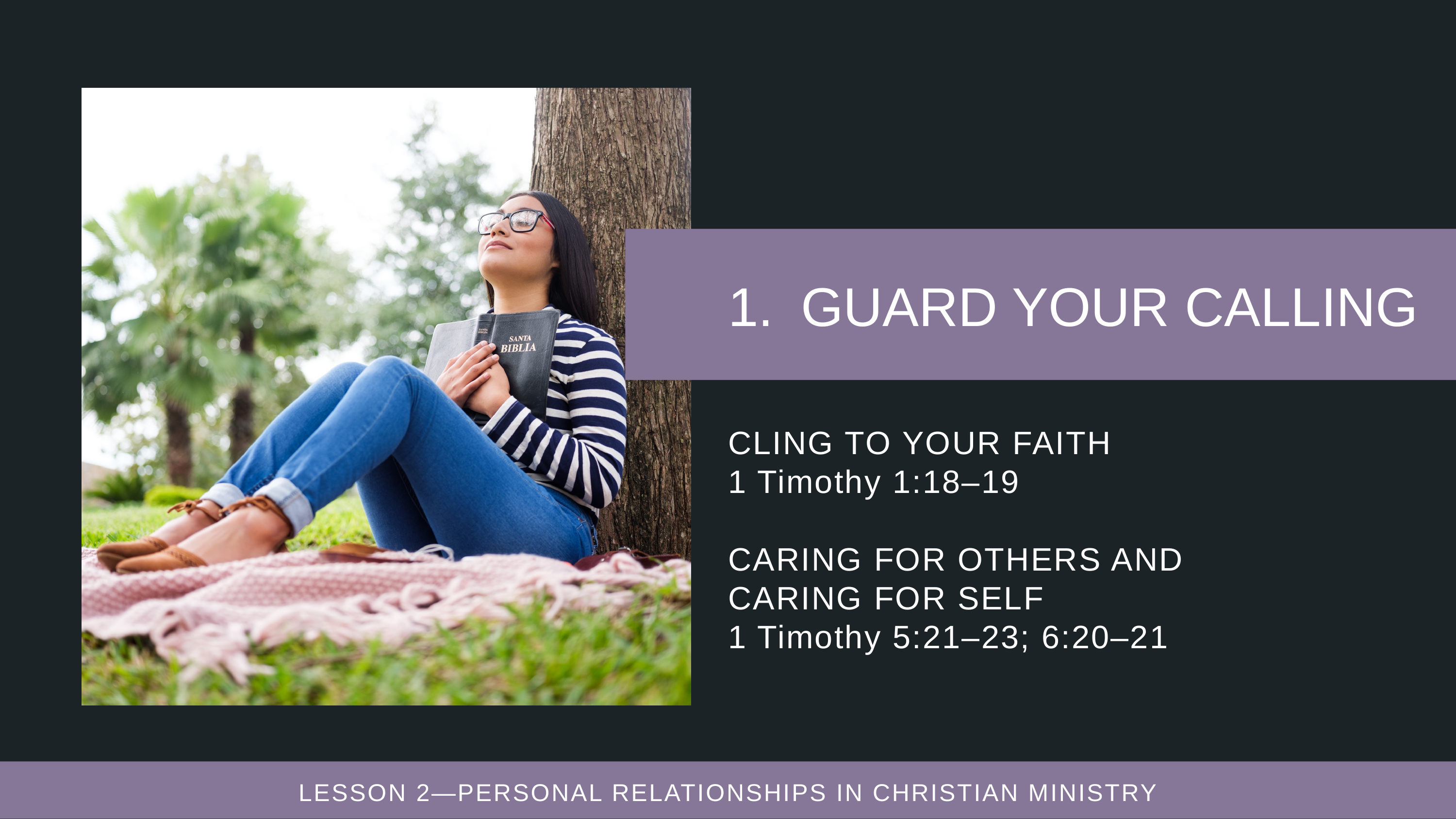

CLING TO YOUR FAITH
1 Timothy 1:18–19
CARING FOR OTHERS AND
CARING FOR SELF
1 Timothy 5:21–23; 6:20–21